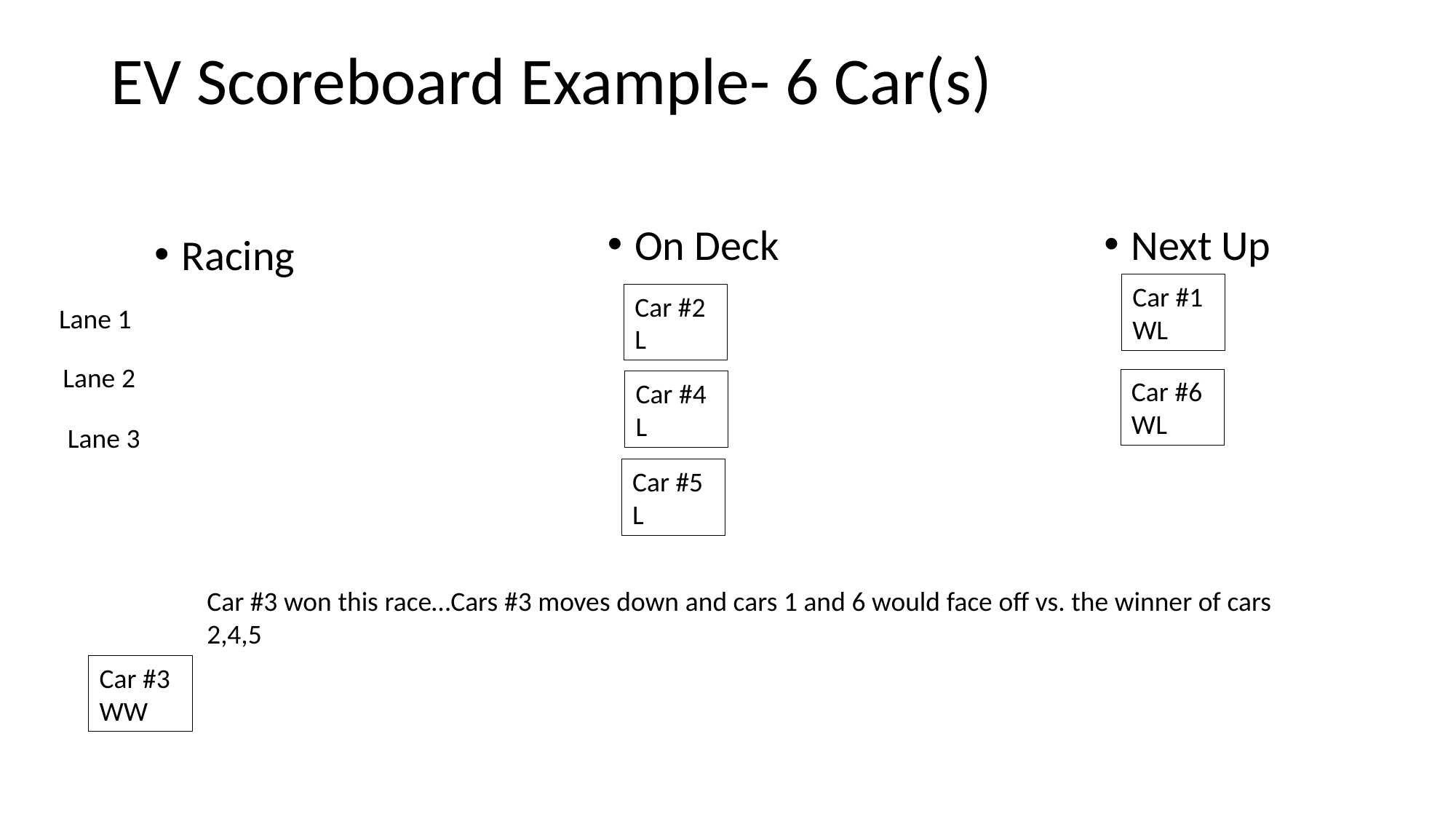

# EV Scoreboard Example- 6 Car(s)
On Deck
Next Up
Racing

Car #1
WL
Car #2
L
Lane 1
Lane 2
Car #6
WL
Car #4
L
Lane 3
Car #5
L
Car #3 won this race…Cars #3 moves down and cars 1 and 6 would face off vs. the winner of cars 2,4,5
Car #3
WW